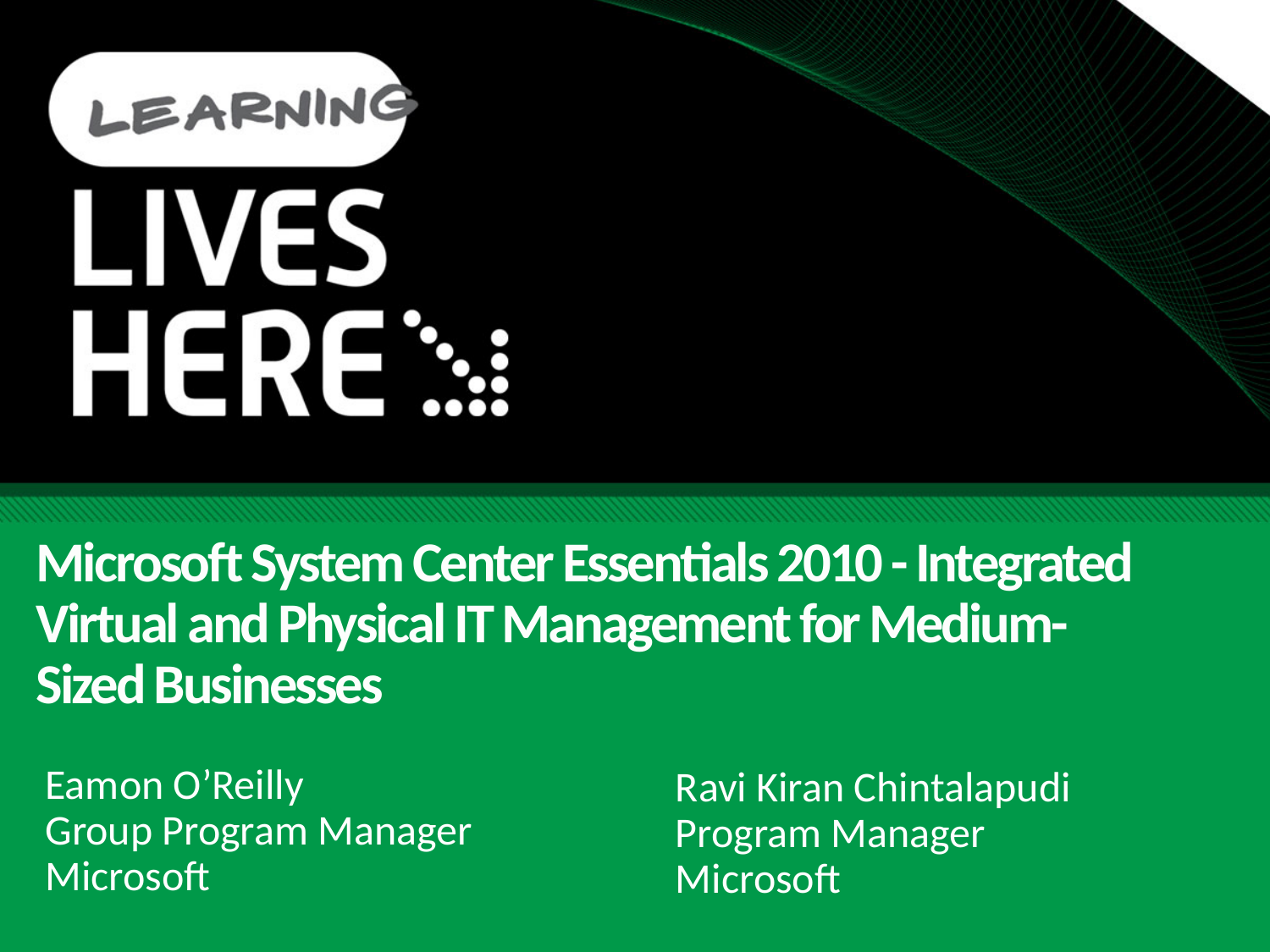

# Microsoft System Center Essentials 2010 - Integrated Virtual and Physical IT Management for Medium-Sized Businesses
Eamon O’Reilly
Group Program Manager
Microsoft
Ravi Kiran Chintalapudi
Program Manager
Microsoft